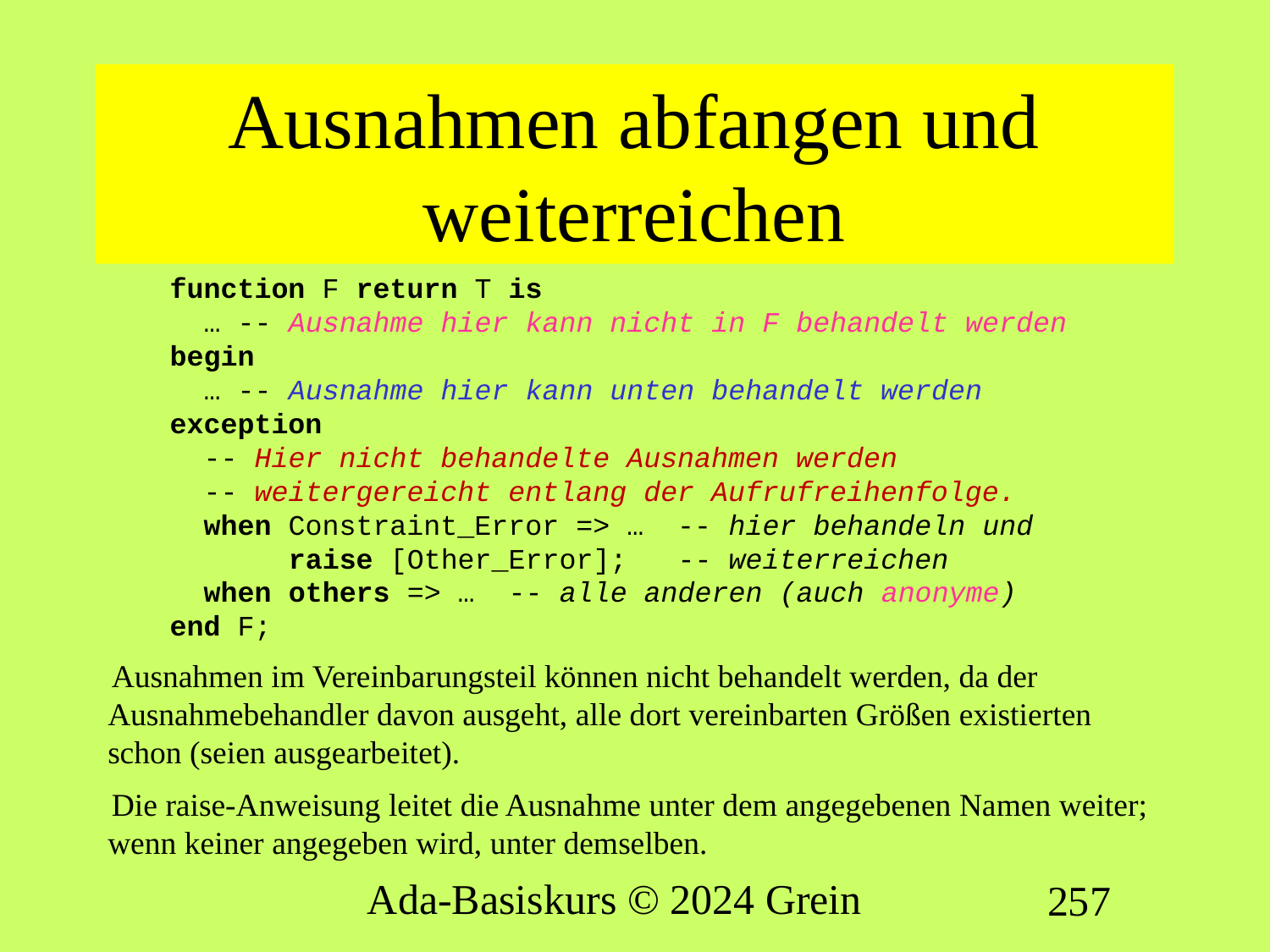

# Ausnahmen abfangen und weiterreichen
function F return T is
  … -- Ausnahme hier kann nicht in F behandelt werden
begin
  … -- Ausnahme hier kann unten behandelt werden
exception
  -- Hier nicht behandelte Ausnahmen werden
  -- weitergereicht entlang der Aufrufreihenfolge.
  when Constraint_Error => …  -- hier behandeln und
       raise [Other_Error];   -- weiterreichen
  when others => …  -- alle anderen (auch anonyme)
end F;
Ausnahmen im Vereinbarungsteil können nicht behandelt werden, da der Ausnahmebehandler davon ausgeht, alle dort vereinbarten Größen existierten schon (seien ausgearbeitet).
Die raise-Anweisung leitet die Ausnahme unter dem angegebenen Namen weiter; wenn keiner angegeben wird, unter demselben.
Ada-Basiskurs © 2024 Grein
257